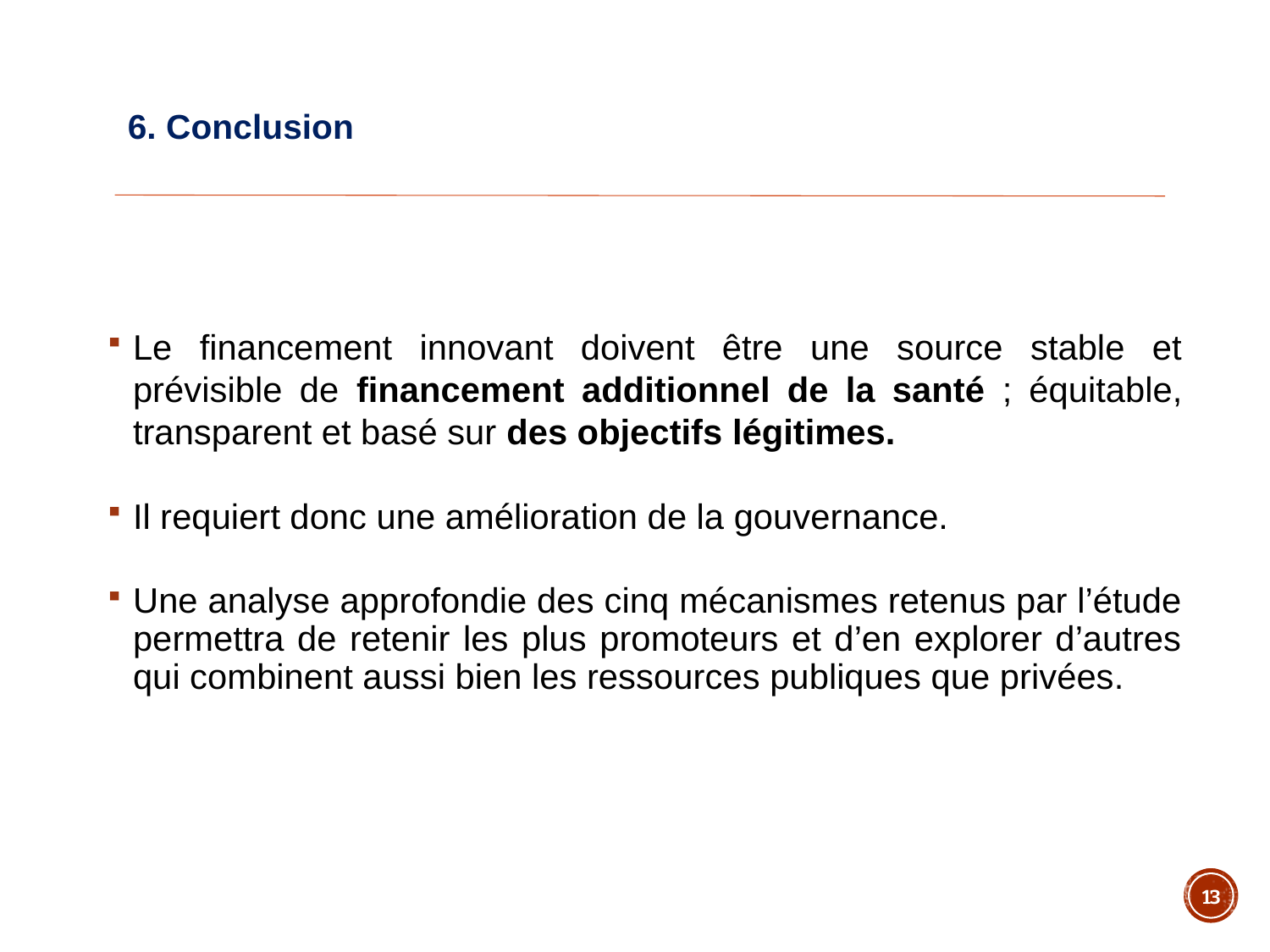

# 6. Conclusion

Le financement innovant doivent être une source stable et prévisible de financement additionnel de la santé ; équitable, transparent et basé sur des objectifs légitimes.

Il requiert donc une amélioration de la gouvernance.

Une analyse approfondie des cinq mécanismes retenus par l’étude permettra de retenir les plus promoteurs et d’en explorer d’autres qui combinent aussi bien les ressources publiques que privées.

13